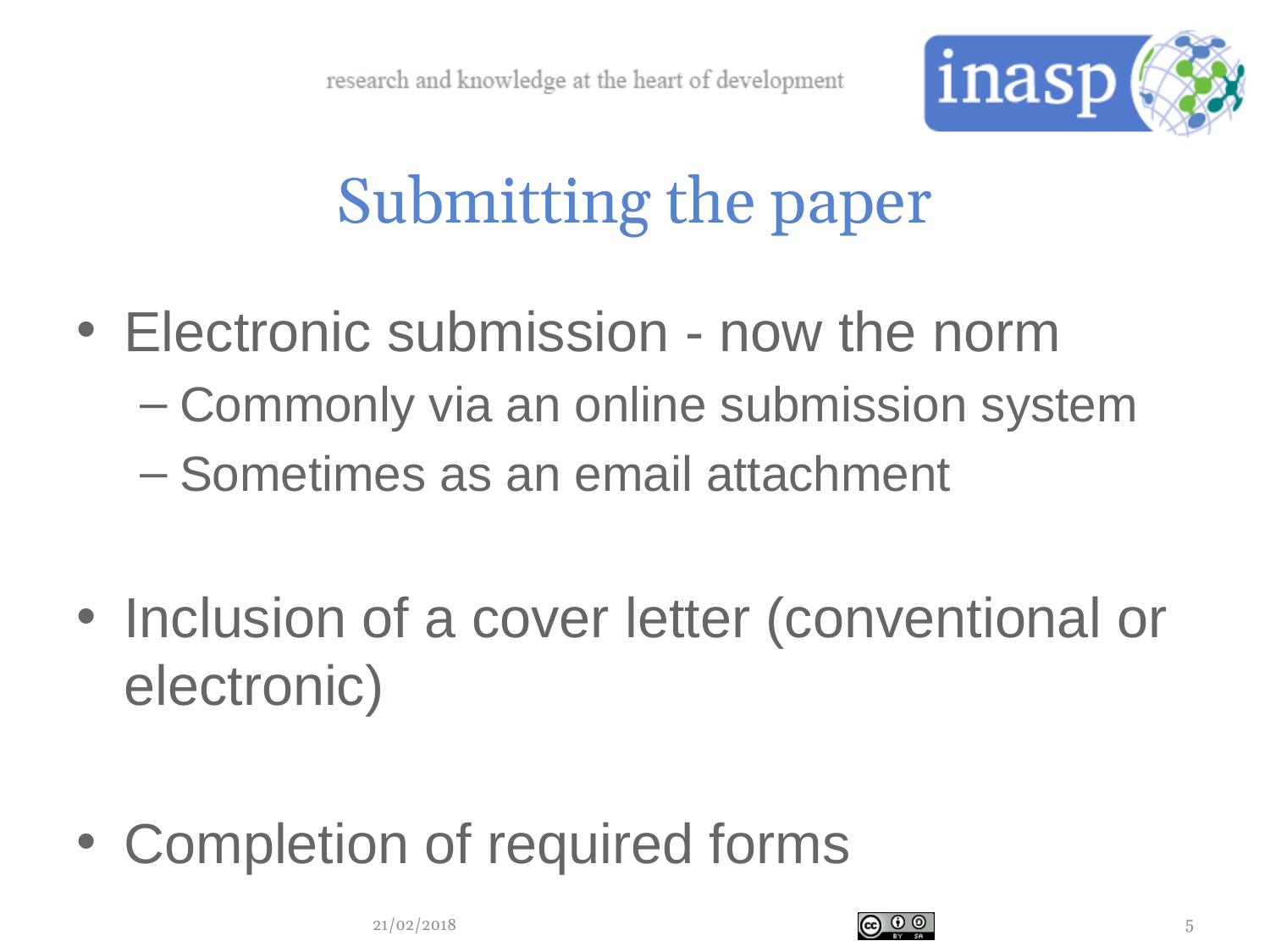

Submitting the paper
Electronic submission - now the norm
Commonly via an online submission system
Sometimes as an email attachment

Inclusion of a cover letter (conventional or electronic)

Completion of required forms
21/02/2018

5